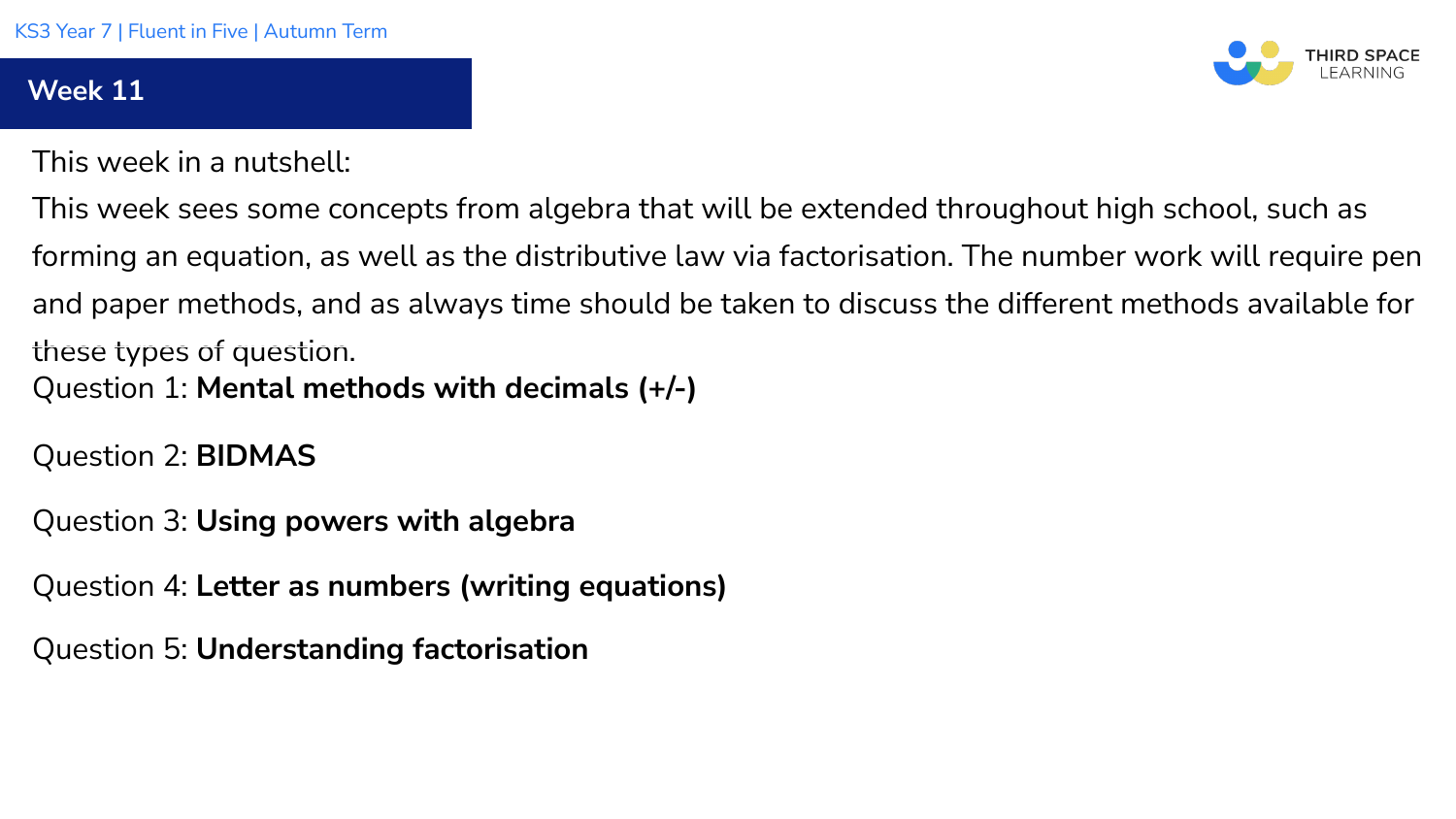

Week 11
| This week in a nutshell: This week sees some concepts from algebra that will be extended throughout high school, such as forming an equation, as well as the distributive law via factorisation. The number work will require pen and paper methods, and as always time should be taken to discuss the different methods available for these types of question. |
| --- |
| Question 1: Mental methods with decimals (+/-) |
| Question 2: BIDMAS |
| Question 3: Using powers with algebra |
| Question 4: Letter as numbers (writing equations) |
| Question 5: Understanding factorisation |